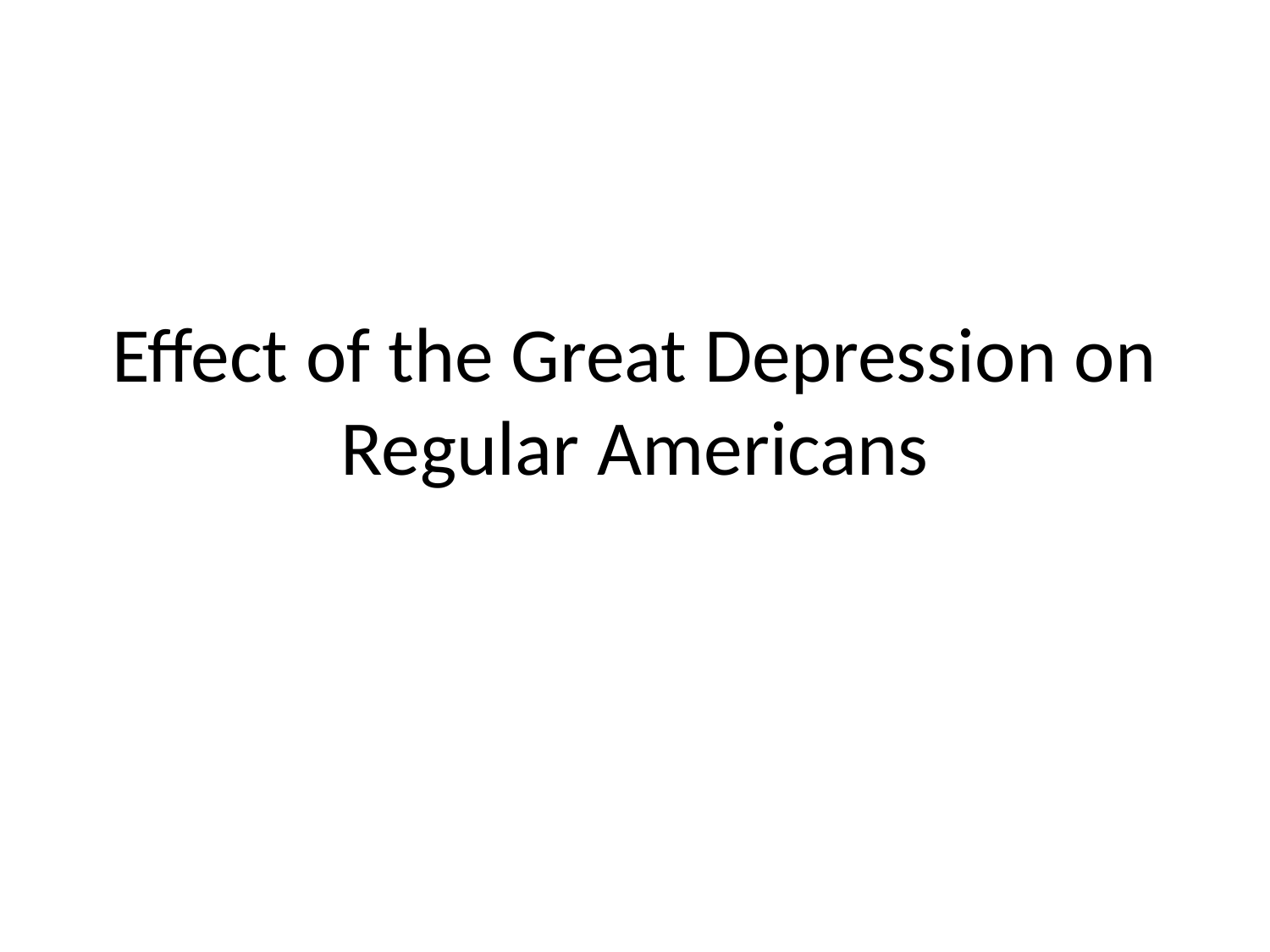

# Effect of the Great Depression on Regular Americans